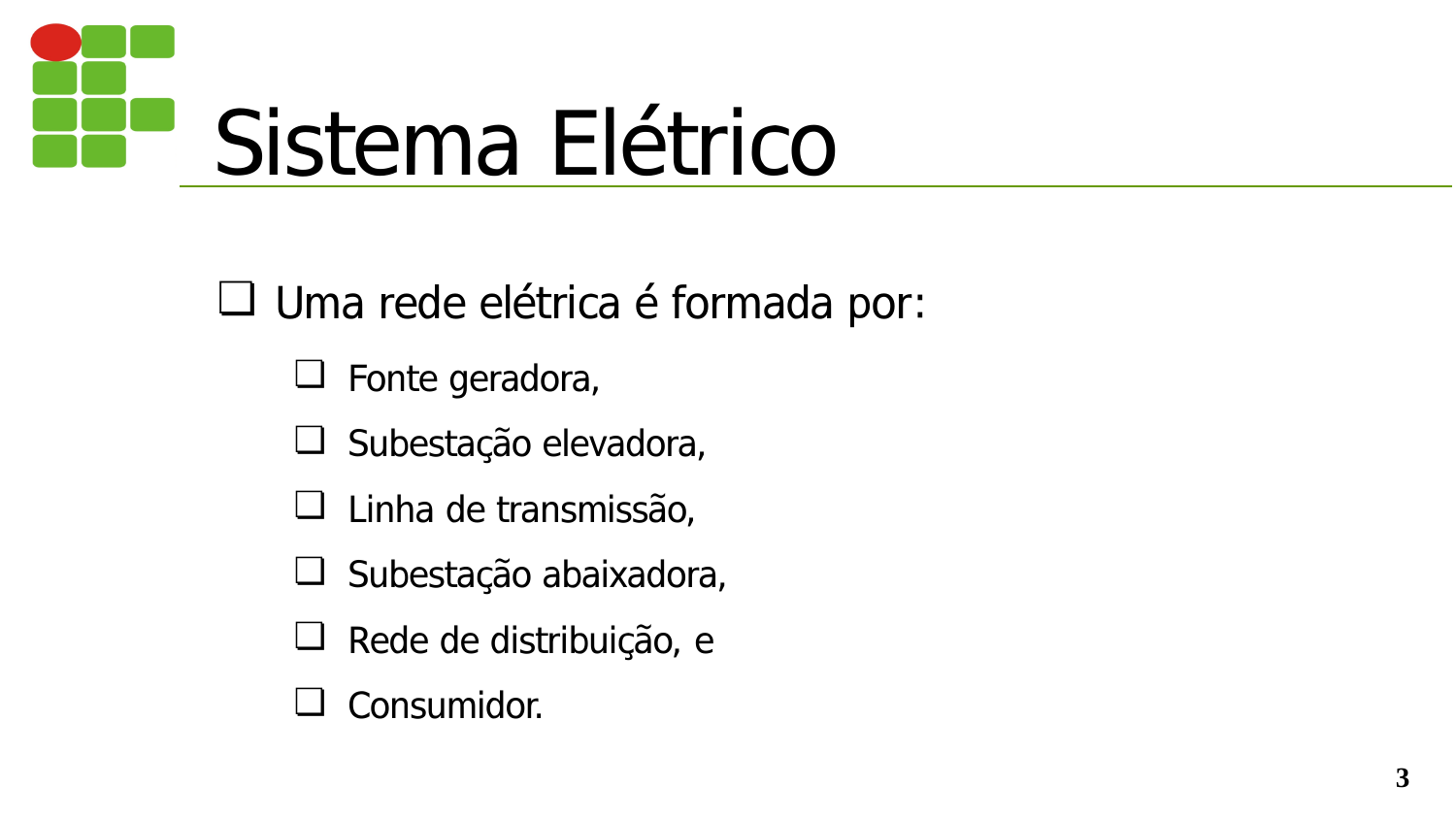

# Sistema Elétrico
Uma rede elétrica é formada por:
Fonte geradora,
Subestação elevadora,
Linha de transmissão,
Subestação abaixadora,
Rede de distribuição, e
Consumidor.
3